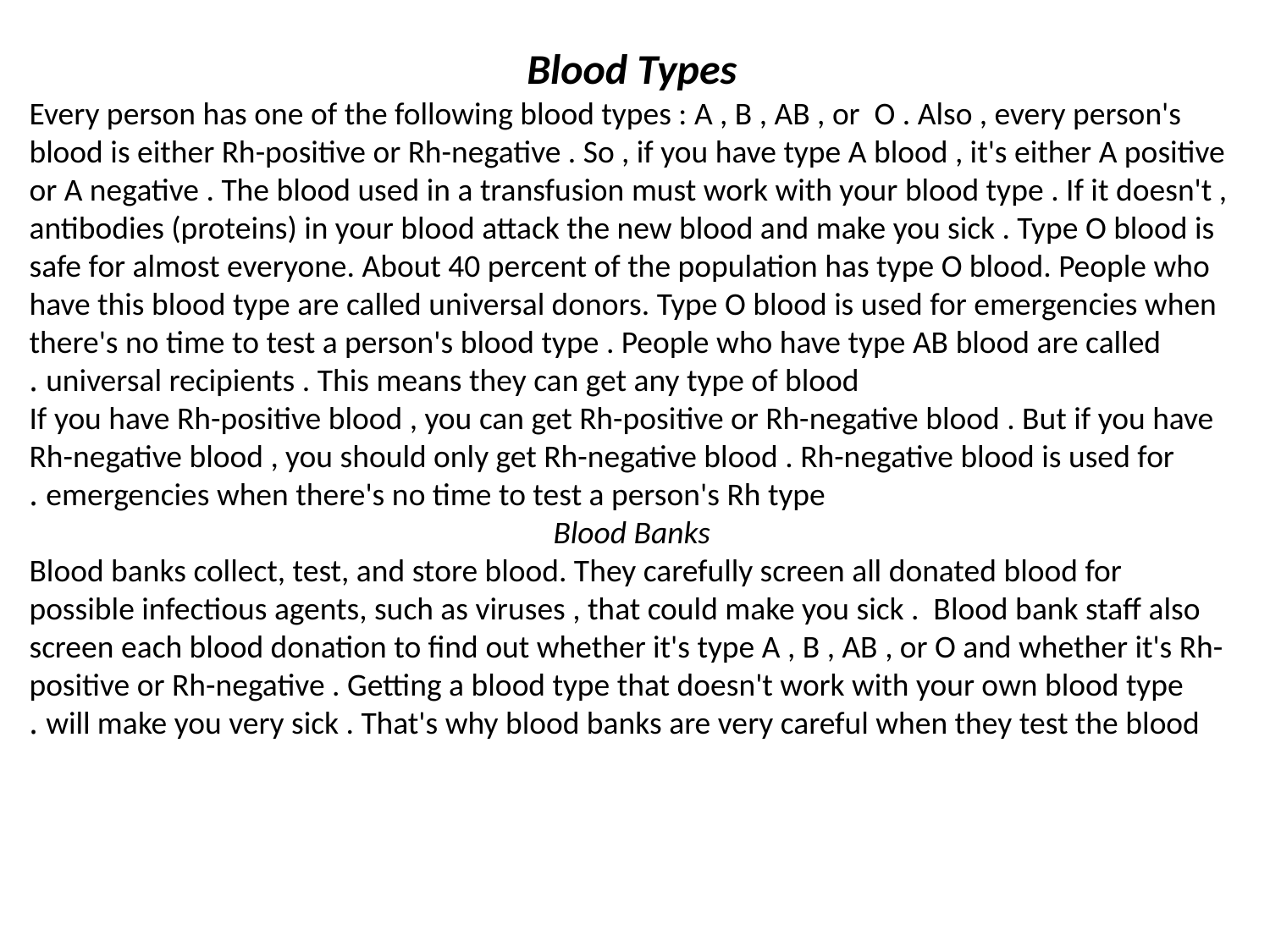

Blood Types
Every person has one of the following blood types : A , B , AB , or  O . Also , every person's blood is either Rh-positive or Rh-negative . So , if you have type A blood , it's either A positive or A negative . The blood used in a transfusion must work with your blood type . If it doesn't , antibodies (proteins) in your blood attack the new blood and make you sick . Type O blood is safe for almost everyone. About 40 percent of the population has type O blood. People who have this blood type are called universal donors. Type O blood is used for emergencies when there's no time to test a person's blood type . People who have type AB blood are called universal recipients . This means they can get any type of blood .
If you have Rh-positive blood , you can get Rh-positive or Rh-negative blood . But if you have Rh-negative blood , you should only get Rh-negative blood . Rh-negative blood is used for emergencies when there's no time to test a person's Rh type .
Blood Banks
Blood banks collect, test, and store blood. They carefully screen all donated blood for possible infectious agents, such as viruses , that could make you sick .  Blood bank staff also screen each blood donation to find out whether it's type A , B , AB , or O and whether it's Rh-positive or Rh-negative . Getting a blood type that doesn't work with your own blood type will make you very sick . That's why blood banks are very careful when they test the blood .